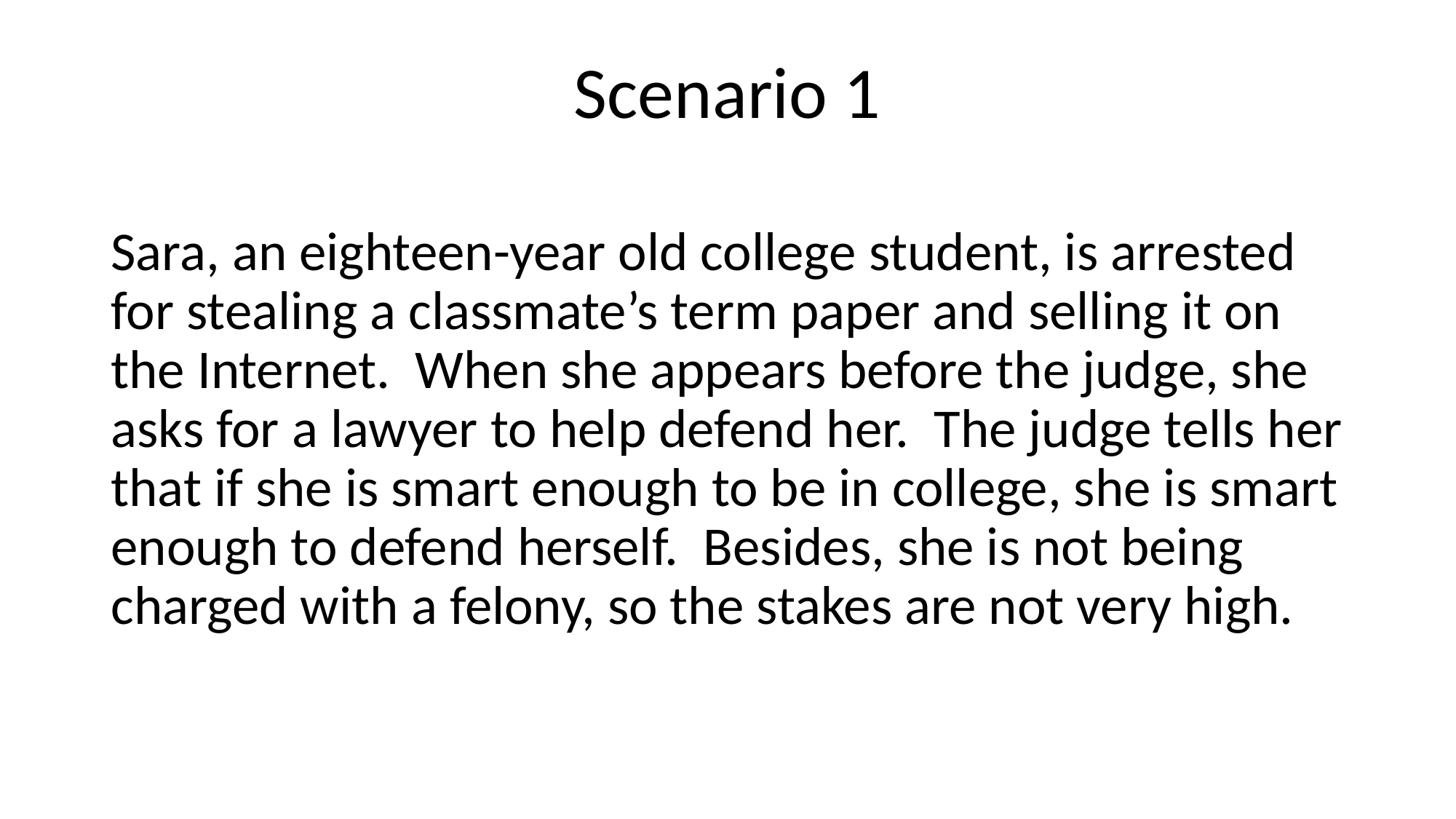

# Scenario 1
Sara, an eighteen-year old college student, is arrested for stealing a classmate’s term paper and selling it on the Internet.  When she appears before the judge, she asks for a lawyer to help defend her.  The judge tells her that if she is smart enough to be in college, she is smart enough to defend herself.  Besides, she is not being charged with a felony, so the stakes are not very high.